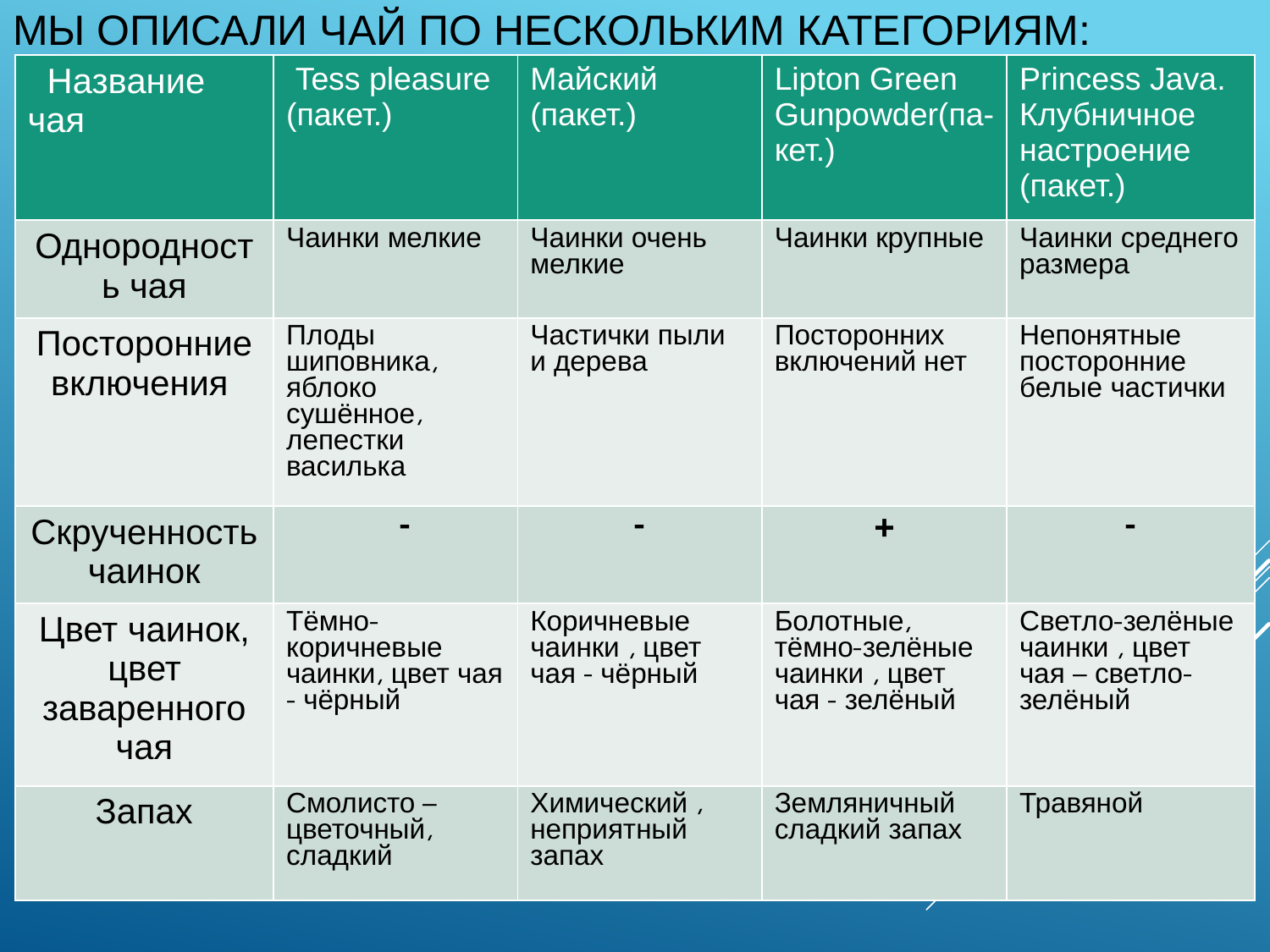

# Мы описали чай по нескольким категориям:
| Название чая | Tess pleasure (пакет.) | Майский (пакет.) | Lipton Green Gunpowder(па-кет.) | Princess Java. Клубничное настроение (пакет.) |
| --- | --- | --- | --- | --- |
| Однородность чая | Чаинки мелкие | Чаинки очень мелкие | Чаинки крупные | Чаинки среднего размера |
| Посторонние включения | Плоды шиповника, яблоко сушённое, лепестки василька | Частички пыли и дерева | Посторонних включений нет | Непонятные посторонние белые частички |
| Скрученность чаинок | - | - | + | - |
| Цвет чаинок, цвет заваренного чая | Тёмно-коричневые чаинки, цвет чая - чёрный | Коричневые чаинки , цвет чая - чёрный | Болотные, тёмно-зелёные чаинки , цвет чая - зелёный | Светло-зелёные чаинки , цвет чая – светло-зелёный |
| Запах | Смолисто – цветочный, сладкий | Химический , неприятный запах | Земляничный сладкий запах | Травяной |